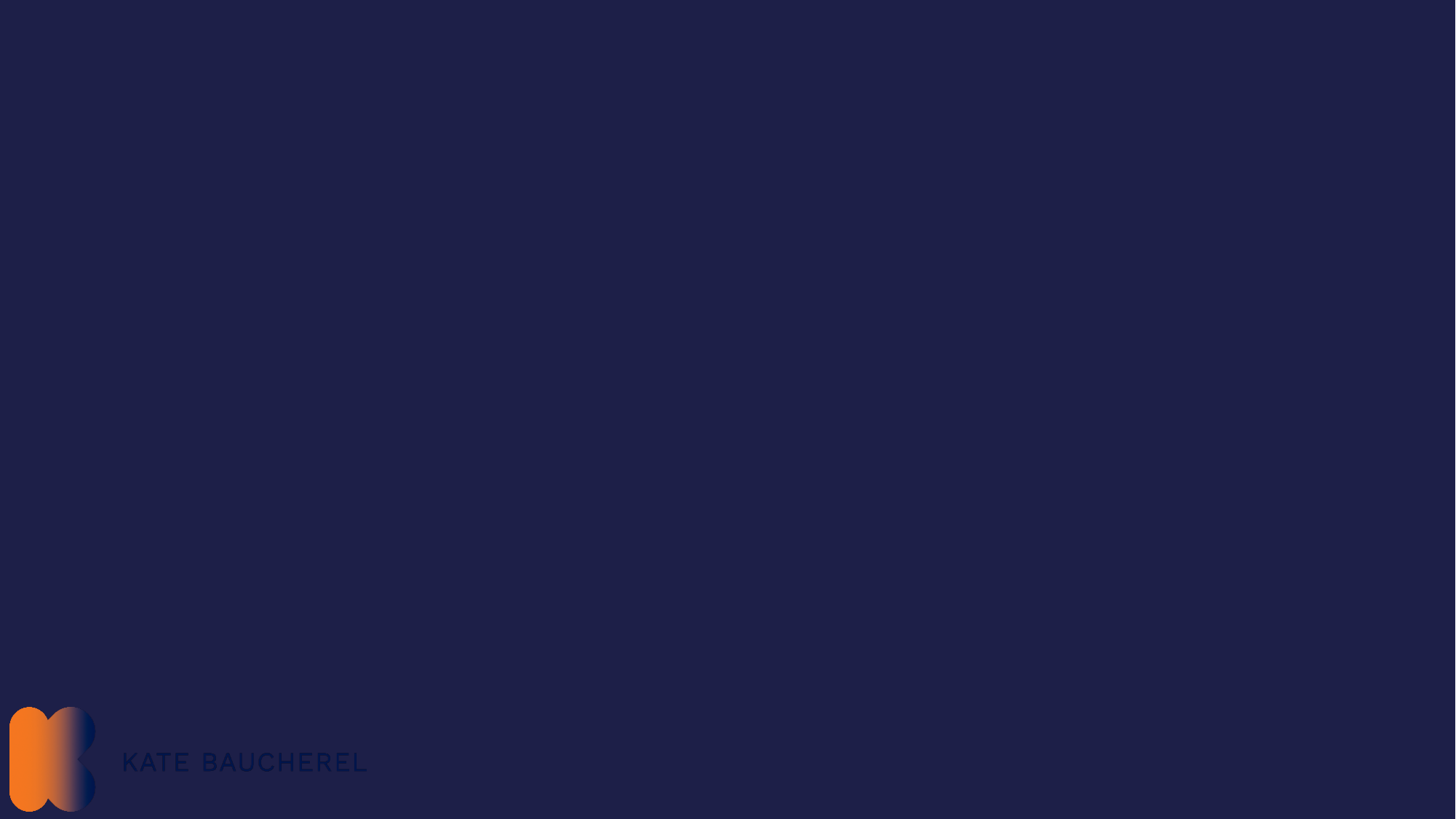

# Blockchain and Cryptoasset Security

Session 2 – Monday 23rd March 2026
13:15 – 16.45